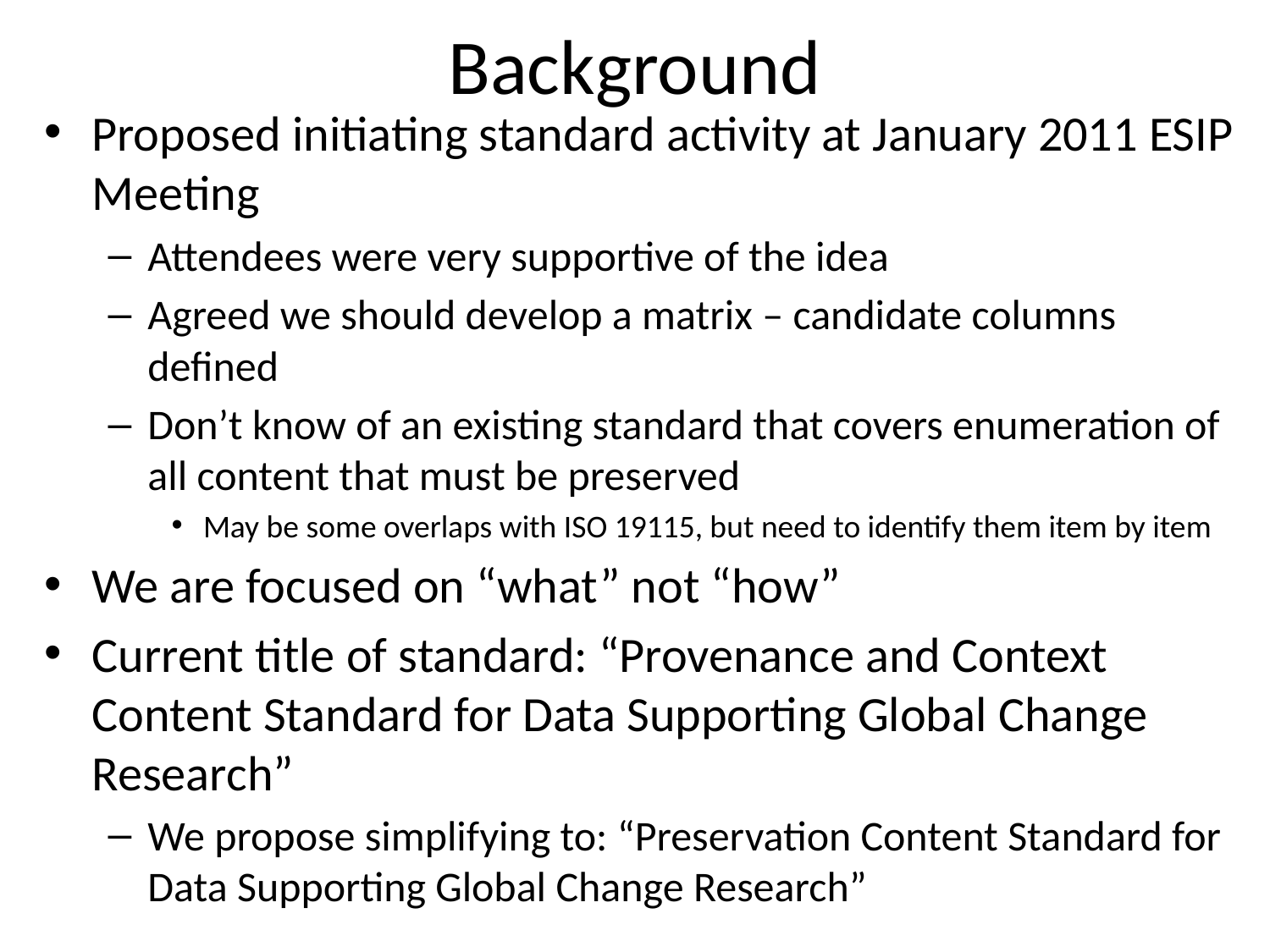

# Background
Proposed initiating standard activity at January 2011 ESIP Meeting
Attendees were very supportive of the idea
Agreed we should develop a matrix – candidate columns defined
Don’t know of an existing standard that covers enumeration of all content that must be preserved
May be some overlaps with ISO 19115, but need to identify them item by item
We are focused on “what” not “how”
Current title of standard: “Provenance and Context Content Standard for Data Supporting Global Change Research”
We propose simplifying to: “Preservation Content Standard for Data Supporting Global Change Research”